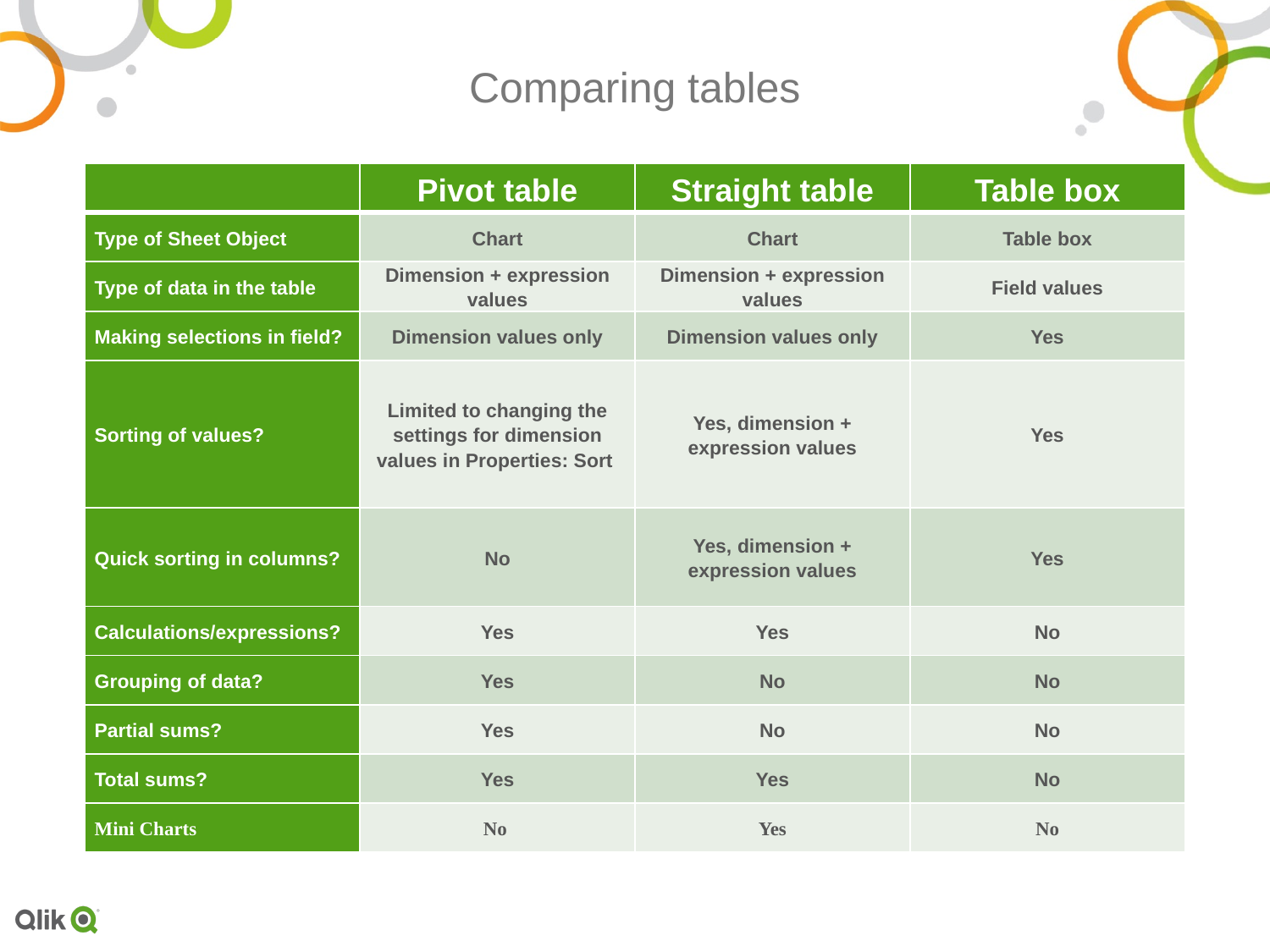

# Comparing tables
|  | Pivot table | Straight table | Table box |
| --- | --- | --- | --- |
| Type of Sheet Object | Chart | Chart | Table box |
| Type of data in the table | Dimension + expression values | Dimension + expression values | Field values |
| Making selections in field? | Dimension values only | Dimension values only | Yes |
| Sorting of values? | Limited to changing the settings for dimension values in Properties: Sort | Yes, dimension + expression values | Yes |
| Quick sorting in columns? | No | Yes, dimension + expression values | Yes |
| Calculations/expressions? | Yes | Yes | No |
| Grouping of data? | Yes | No | No |
| Partial sums? | Yes | No | No |
| Total sums? | Yes | Yes | No |
| Mini Charts | No | Yes | No |